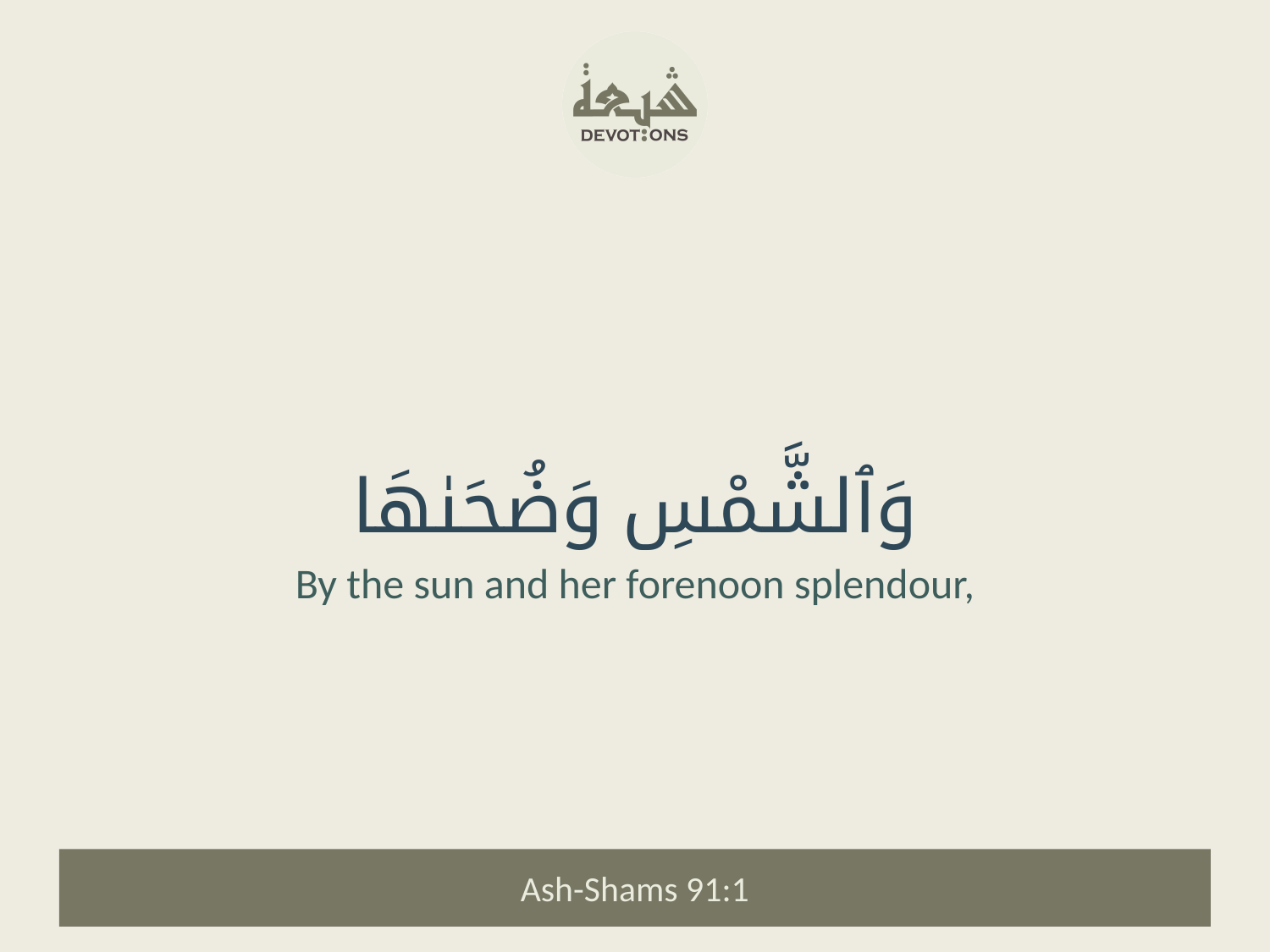

وَٱلشَّمْسِ وَضُحَىٰهَا
By the sun and her forenoon splendour,
Ash-Shams 91:1